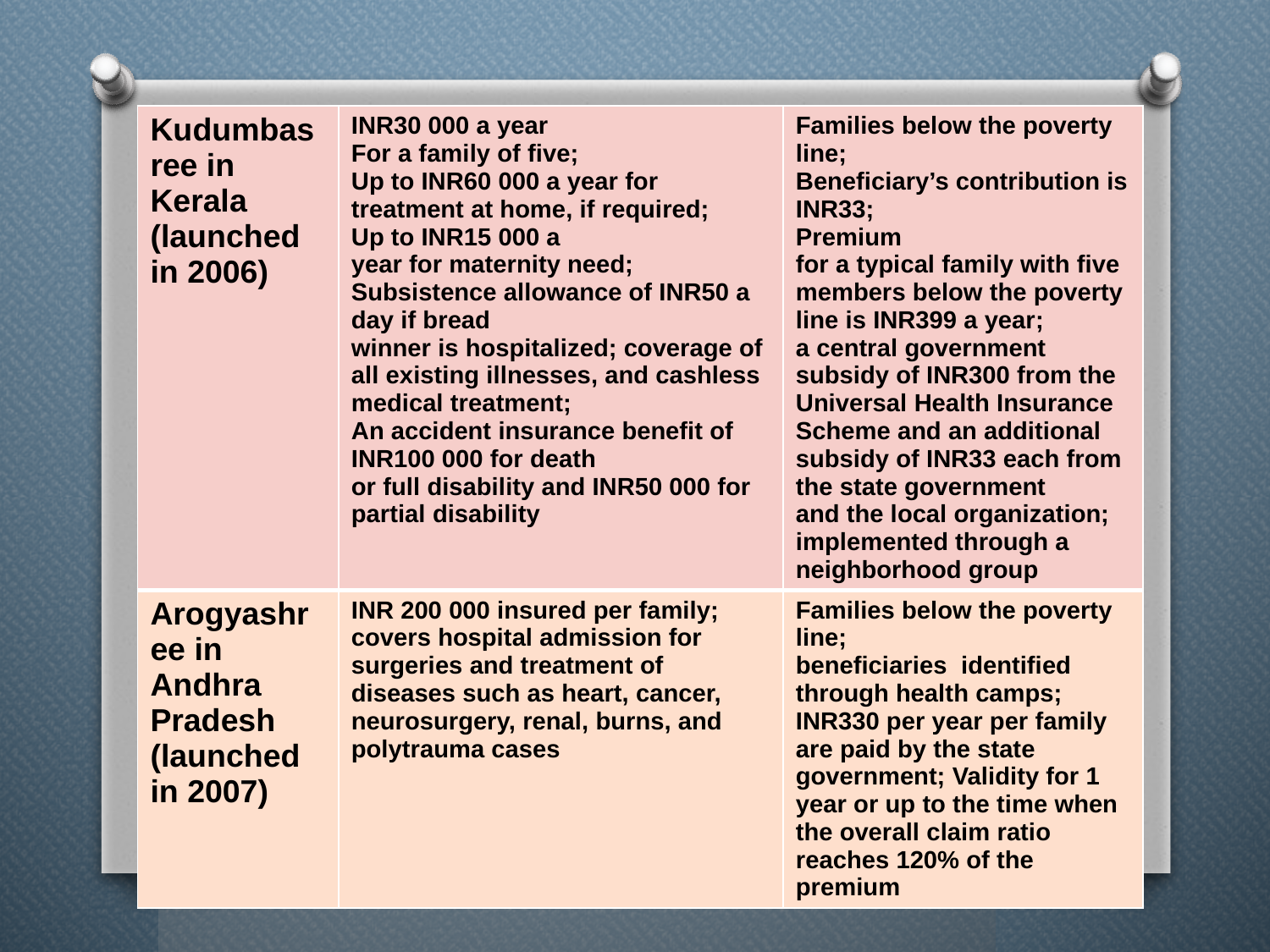

| Kudumbasree in Kerala (launched in 2006) | INR30 000 a year For a family of five; Up to INR60 000 a year for treatment at home, if required; Up to INR15 000 a year for maternity need; Subsistence allowance of INR50 a day if bread winner is hospitalized; coverage of all existing illnesses, and cashless medical treatment; An accident insurance benefit of INR100 000 for death or full disability and INR50 000 for partial disability | Families below the poverty line; Beneficiary’s contribution is INR33; Premium for a typical family with five members below the poverty line is INR399 a year; a central government subsidy of INR300 from the Universal Health Insurance Scheme and an additional subsidy of INR33 each from the state government and the local organization; implemented through a neighborhood group |
| --- | --- | --- |
| Arogyashree in Andhra Pradesh (launched in 2007) | INR 200 000 insured per family; covers hospital admission for surgeries and treatment of diseases such as heart, cancer, neurosurgery, renal, burns, and polytrauma cases | Families below the poverty line; beneficiaries identified through health camps; INR330 per year per family are paid by the state government; Validity for 1 year or up to the time when the overall claim ratio reaches 120% of the premium |